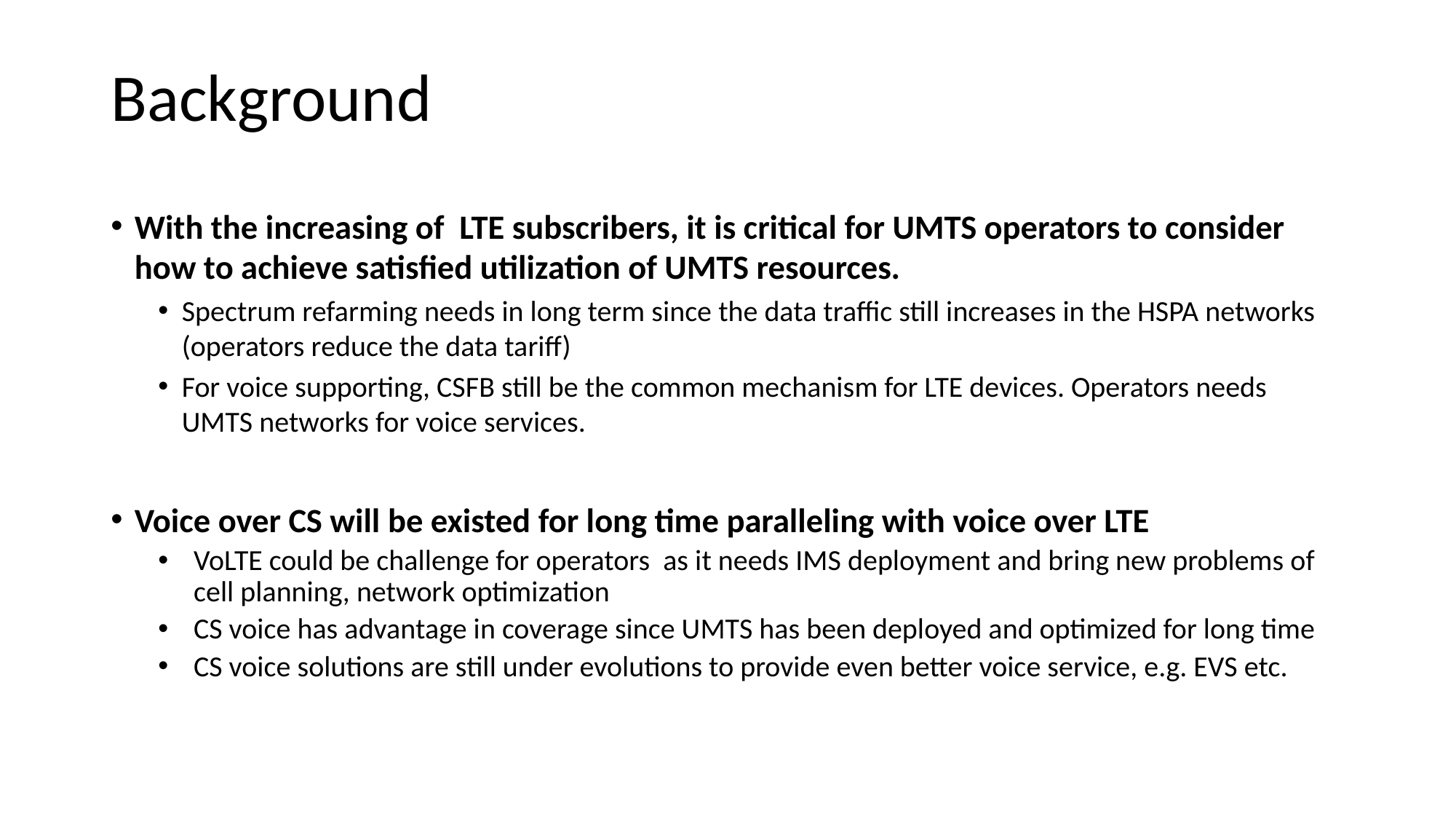

# Background
With the increasing of  LTE subscribers, it is critical for UMTS operators to consider how to achieve satisfied utilization of UMTS resources.
Spectrum refarming needs in long term since the data traffic still increases in the HSPA networks (operators reduce the data tariff)
For voice supporting, CSFB still be the common mechanism for LTE devices. Operators needs UMTS networks for voice services.

Voice over CS will be existed for long time paralleling with voice over LTE
VoLTE could be challenge for operators  as it needs IMS deployment and bring new problems of cell planning, network optimization
CS voice has advantage in coverage since UMTS has been deployed and optimized for long time
CS voice solutions are still under evolutions to provide even better voice service, e.g. EVS etc.